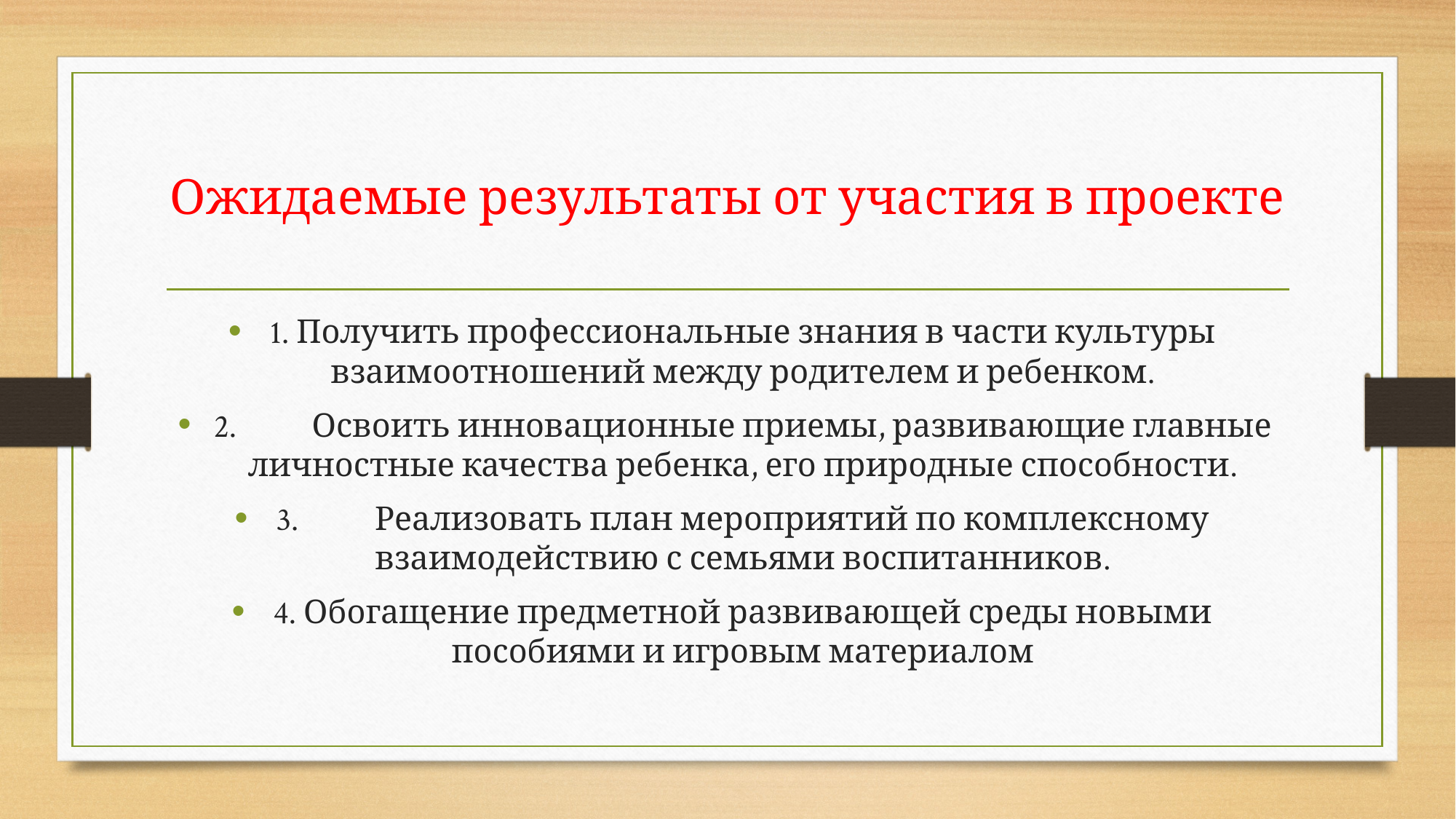

# Ожидаемые результаты от участия в проекте
1. Получить профессиональные знания в части культуры взаимоотношений между родителем и ребенком.
2.	Освоить инновационные приемы, развивающие главные личностные качества ребенка, его природные способности.
3.	Реализовать план мероприятий по комплексному взаимодействию с семьями воспитанников.
4. Обогащение предметной развивающей среды новыми пособиями и игровым материалом